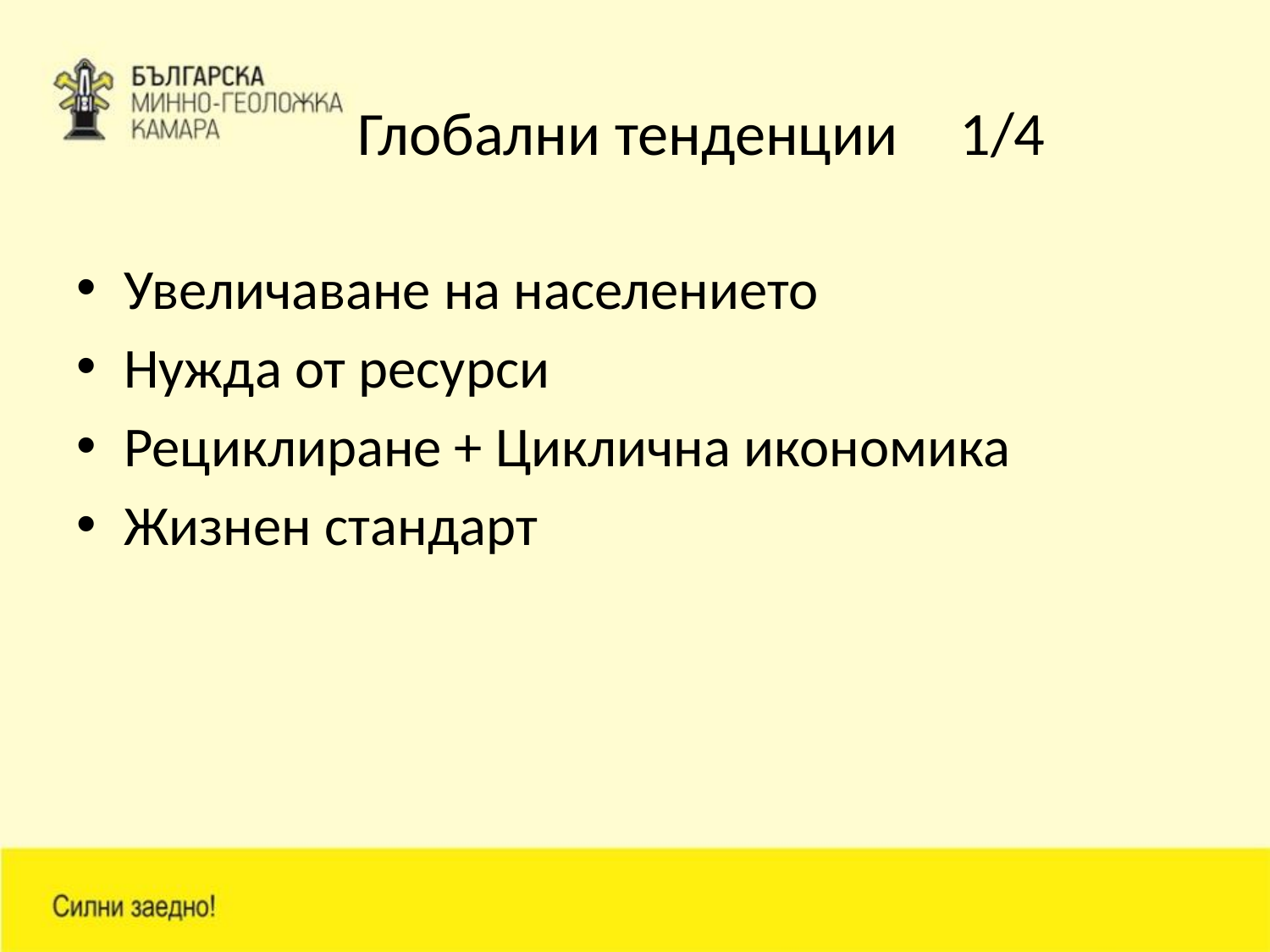

# Глобални тенденции 								1/4
Увеличаване на населението
Нужда от ресурси
Рециклиране + Циклична икономика
Жизнен стандарт